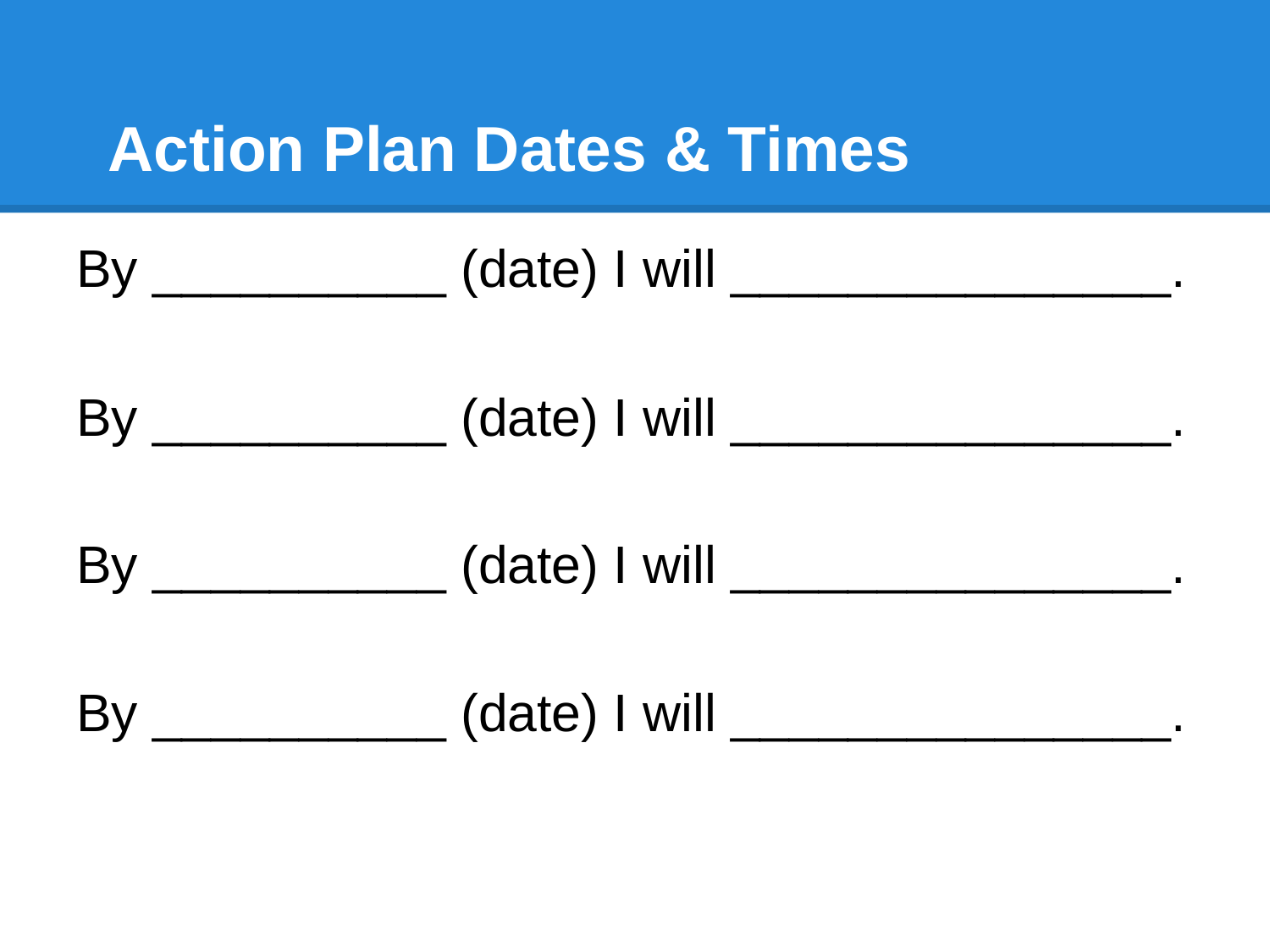

# Action Plan Dates & Times
By __________ (date) I will _______________.

By __________ (date) I will _______________.

By __________ (date) I will _______________.

By __________ (date) I will _______________.